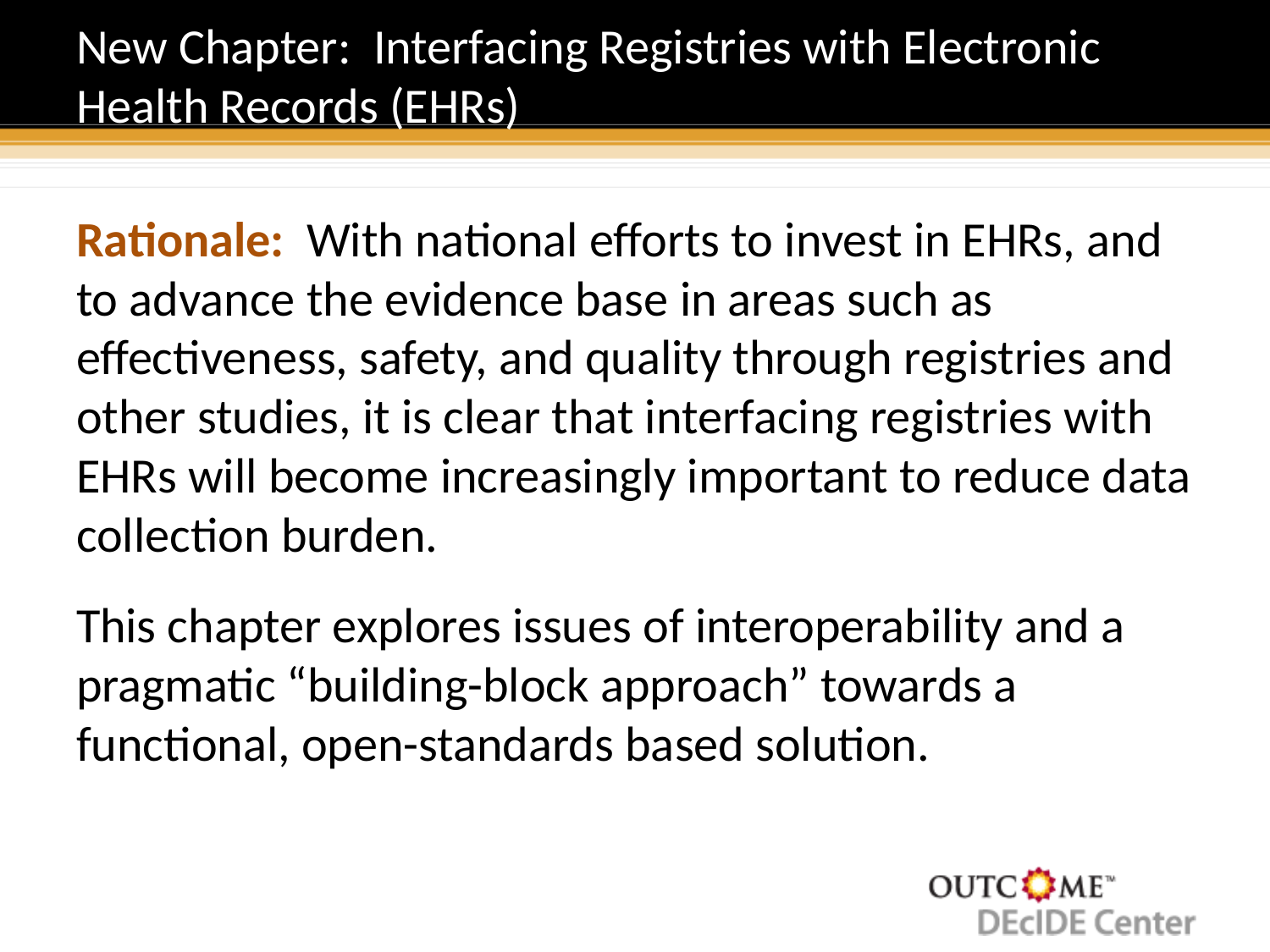

# New Chapter:  Interfacing Registries with Electronic Health Records (EHRs)
Rationale:  With national efforts to invest in EHRs, and to advance the evidence base in areas such as effectiveness, safety, and quality through registries and other studies, it is clear that interfacing registries with EHRs will become increasingly important to reduce data collection burden.
This chapter explores issues of interoperability and a pragmatic “building-block approach” towards a functional, open-standards based solution.